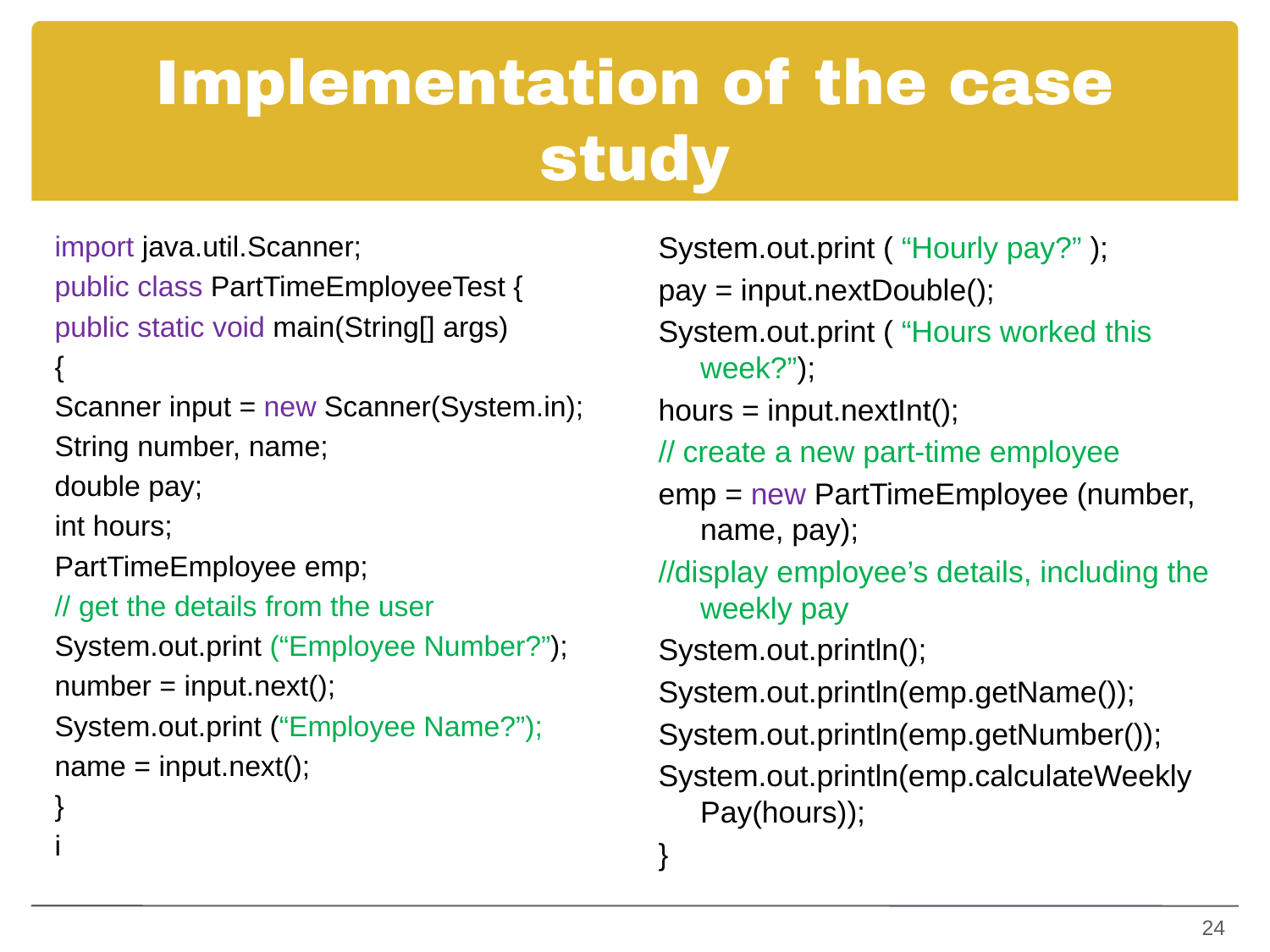

# Implementation of the case study
import java.util.Scanner;
public class PartTimeEmployeeTest {
public static void main(String[] args)
{
Scanner input = new Scanner(System.in);
String number, name;
double pay;
int hours;
PartTimeEmployee emp;
// get the details from the user
System.out.print (“Employee Number?”);
number = input.next();
System.out.print (“Employee Name?”);
name = input.next();
}
i
System.out.print ( “Hourly pay?” );
pay = input.nextDouble();
System.out.print ( “Hours worked this week?”);
hours = input.nextInt();
// create a new part-time employee
emp = new PartTimeEmployee (number, name, pay);
//display employee’s details, including the weekly pay
System.out.println();
System.out.println(emp.getName());
System.out.println(emp.getNumber());
System.out.println(emp.calculateWeeklyPay(hours));
}

24